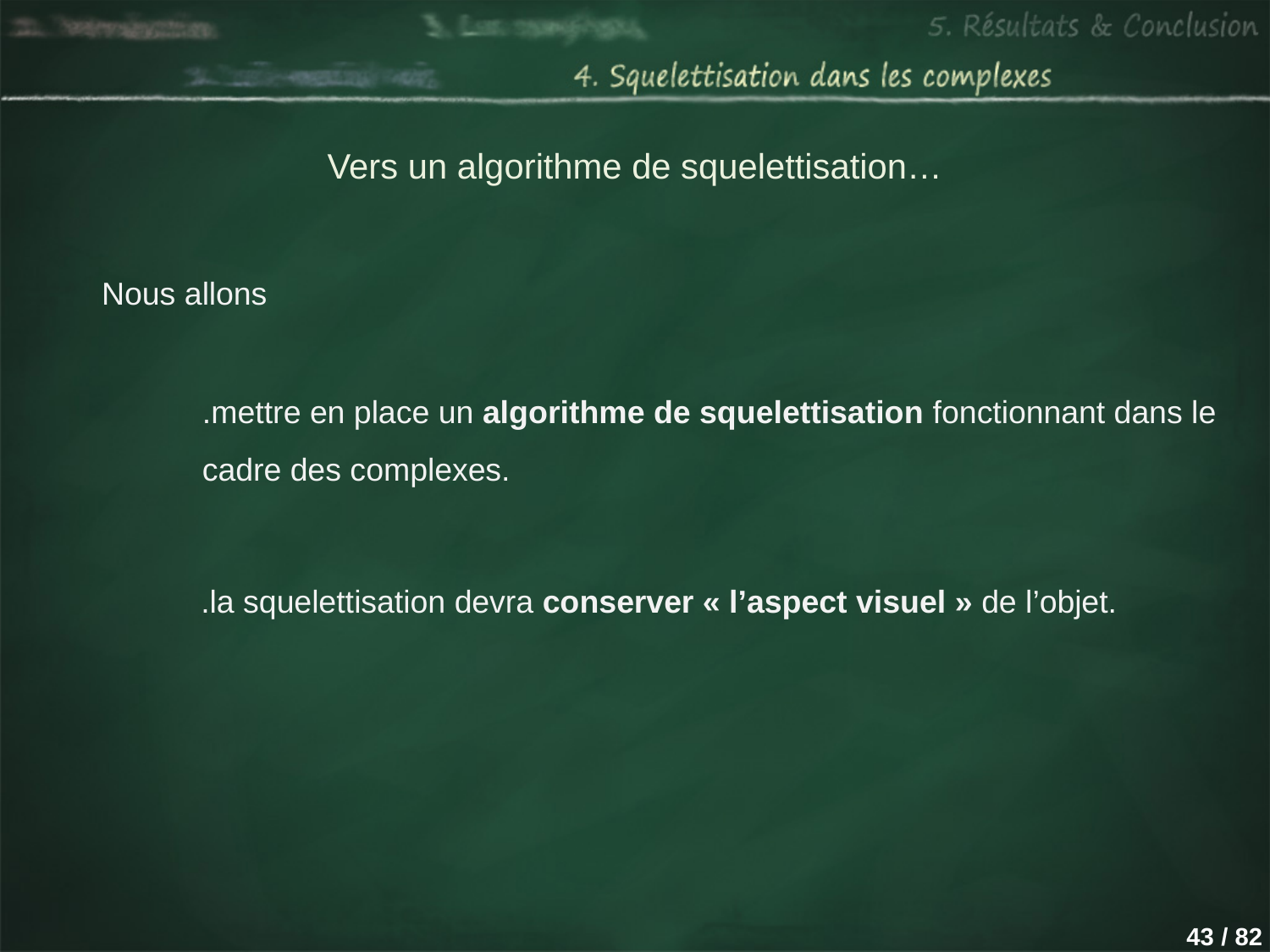

Vers un algorithme de squelettisation…
Nous allons
.mettre en place un algorithme de squelettisation fonctionnant dans le cadre des complexes.
.la squelettisation devra conserver « l’aspect visuel » de l’objet.